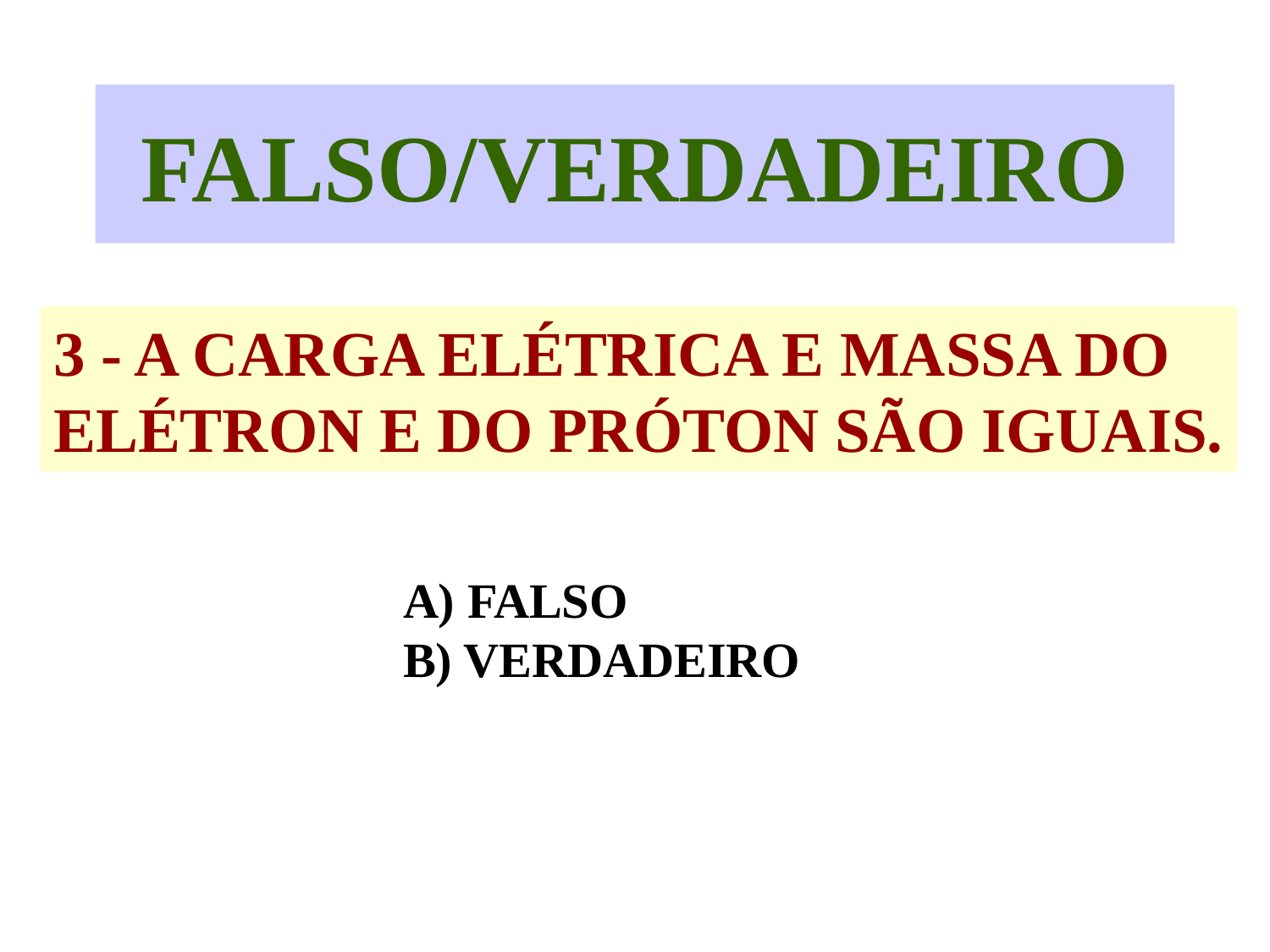

# FALSO/VERDADEIRO
3 - A CARGA ELÉTRICA E MASSA DO
ELÉTRON E DO PRÓTON SÃO IGUAIS.
A) FALSO
B) VERDADEIRO